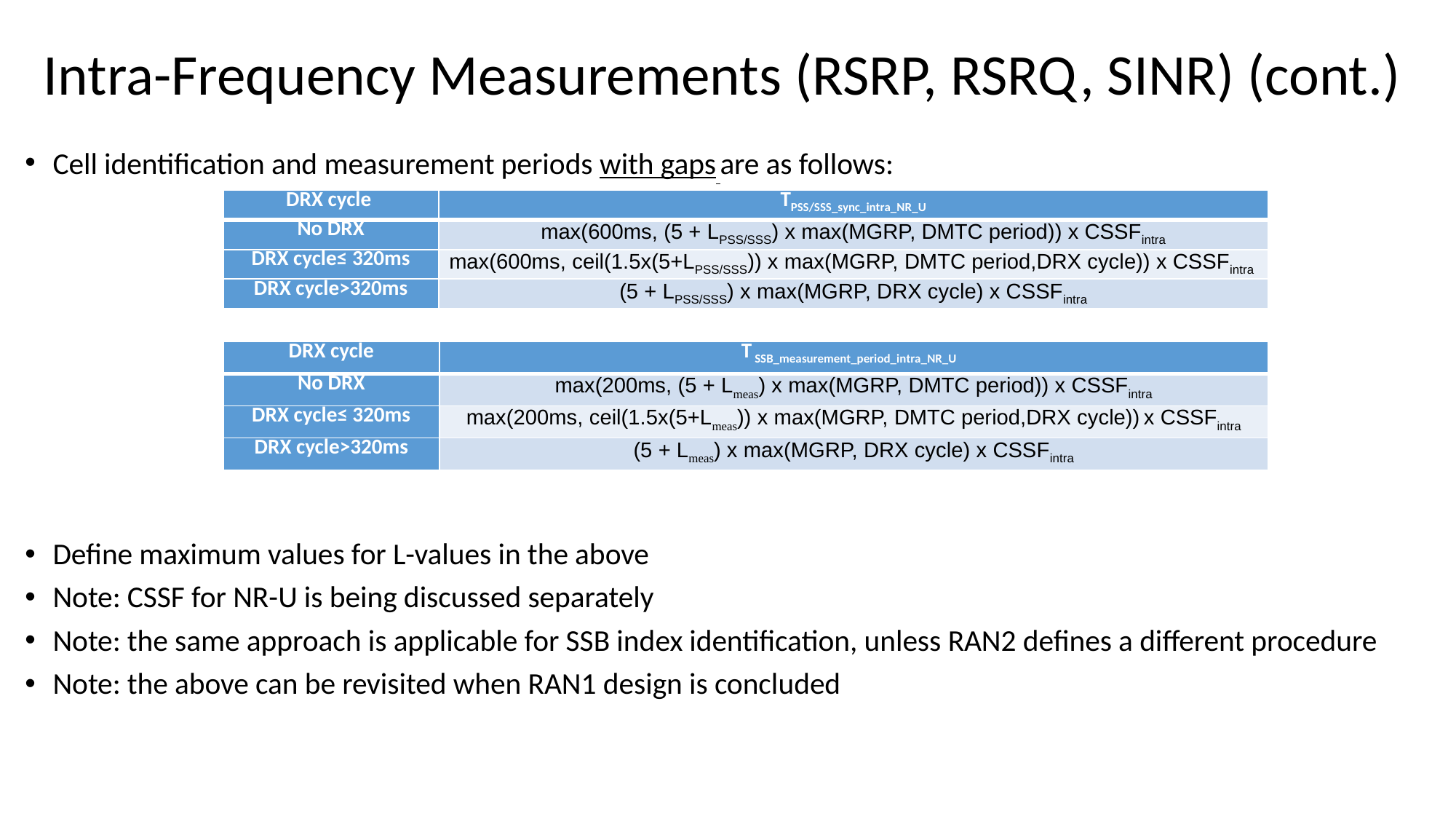

# Intra-Frequency Measurements (RSRP, RSRQ, SINR) (cont.)
Cell identification and measurement periods with gaps are as follows:

Define maximum values for L-values in the above
Note: CSSF for NR-U is being discussed separately
Note: the same approach is applicable for SSB index identification, unless RAN2 defines a different procedure
Note: the above can be revisited when RAN1 design is concluded
| DRX cycle | TPSS/SSS\_sync\_intra\_NR\_U |
| --- | --- |
| No DRX | max(600ms, (5 + LPSS/SSS) x max(MGRP, DMTC period)) x CSSFintra |
| DRX cycle≤ 320ms | max(600ms, ceil(1.5x(5+LPSS/SSS)) x max(MGRP, DMTC period,DRX cycle)) x CSSFintra |
| DRX cycle>320ms | (5 + LPSS/SSS) x max(MGRP, DRX cycle) x CSSFintra |
| DRX cycle | T SSB\_measurement\_period\_intra\_NR\_U |
| --- | --- |
| No DRX | max(200ms, (5 + Lmeas) x max(MGRP, DMTC period)) x CSSFintra |
| DRX cycle≤ 320ms | max(200ms, ceil(1.5x(5+Lmeas)) x max(MGRP, DMTC period,DRX cycle)) x CSSFintra |
| DRX cycle>320ms | (5 + Lmeas) x max(MGRP, DRX cycle) x CSSFintra |